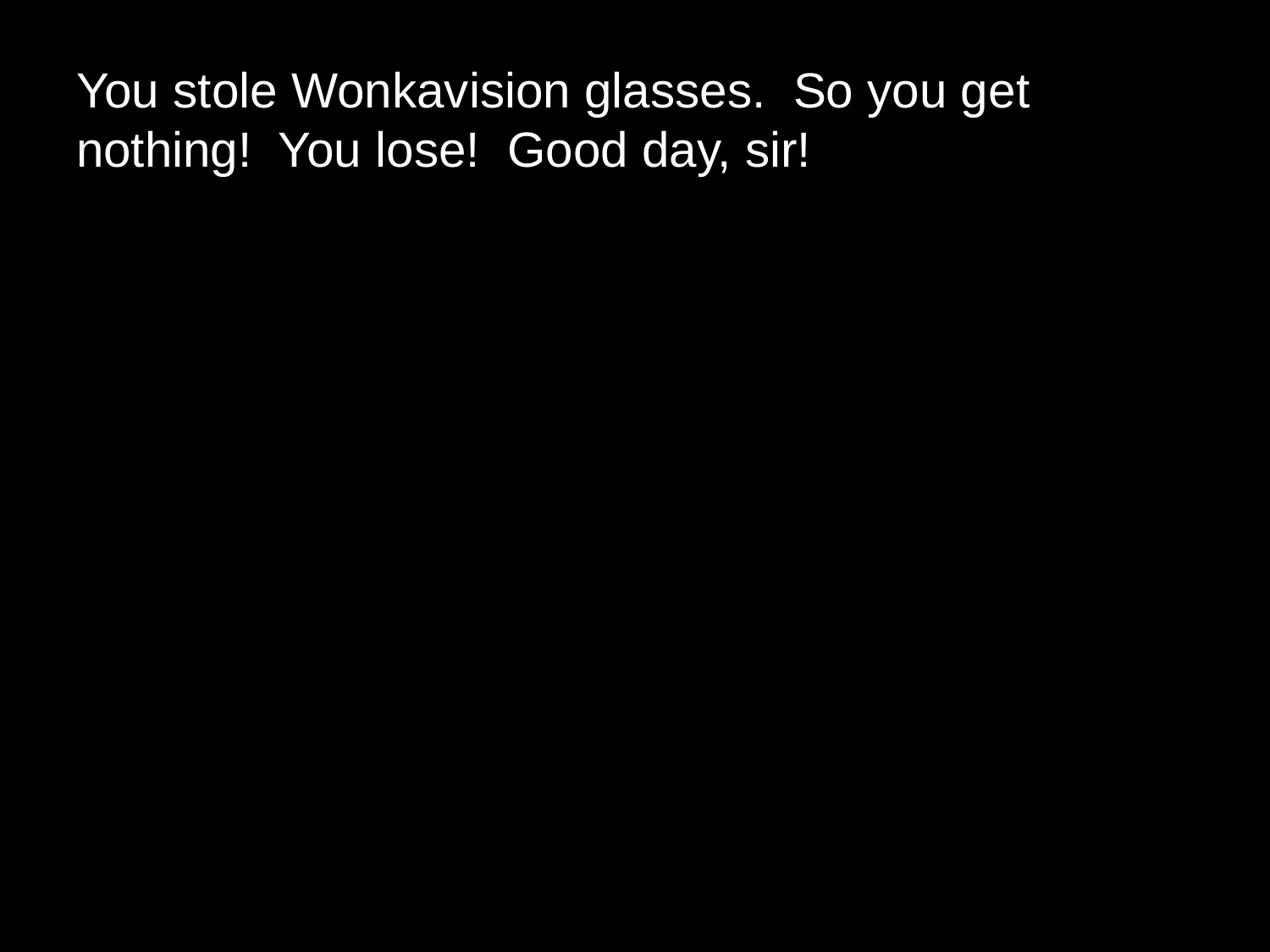

# You stole Wonkavision glasses.  So you get nothing!  You lose!  Good day, sir!